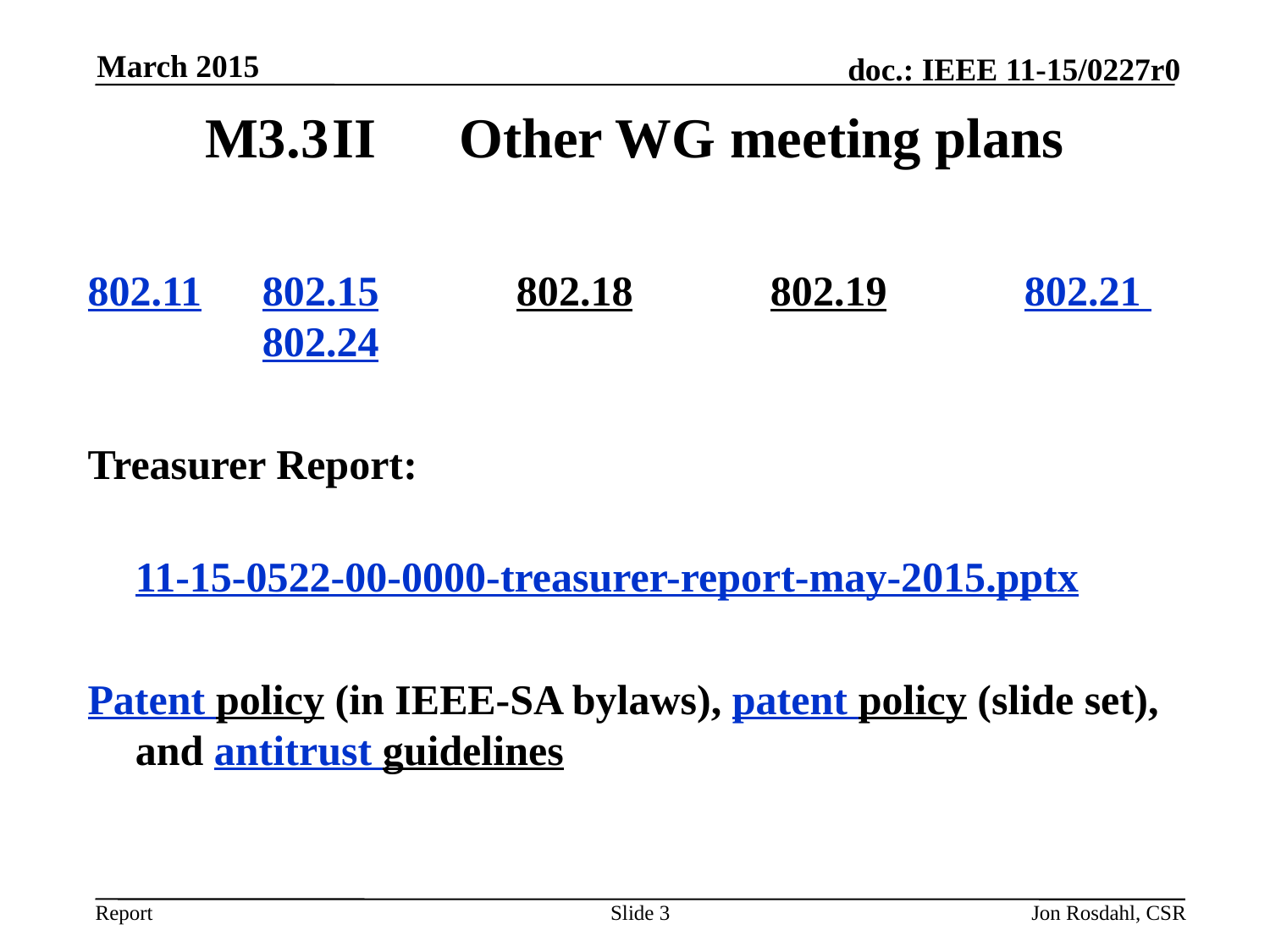

March 2015
# M3.3	II	Other WG meeting plans

802.11 	802.15 	802.18 	802.19 	802.21 	802.24

Treasurer Report:
			11-15-0522-00-0000-treasurer-report-may-2015.pptx

Patent policy (in IEEE-SA bylaws), patent policy (slide set), and antitrust guidelines
Slide 3
Jon Rosdahl, CSR